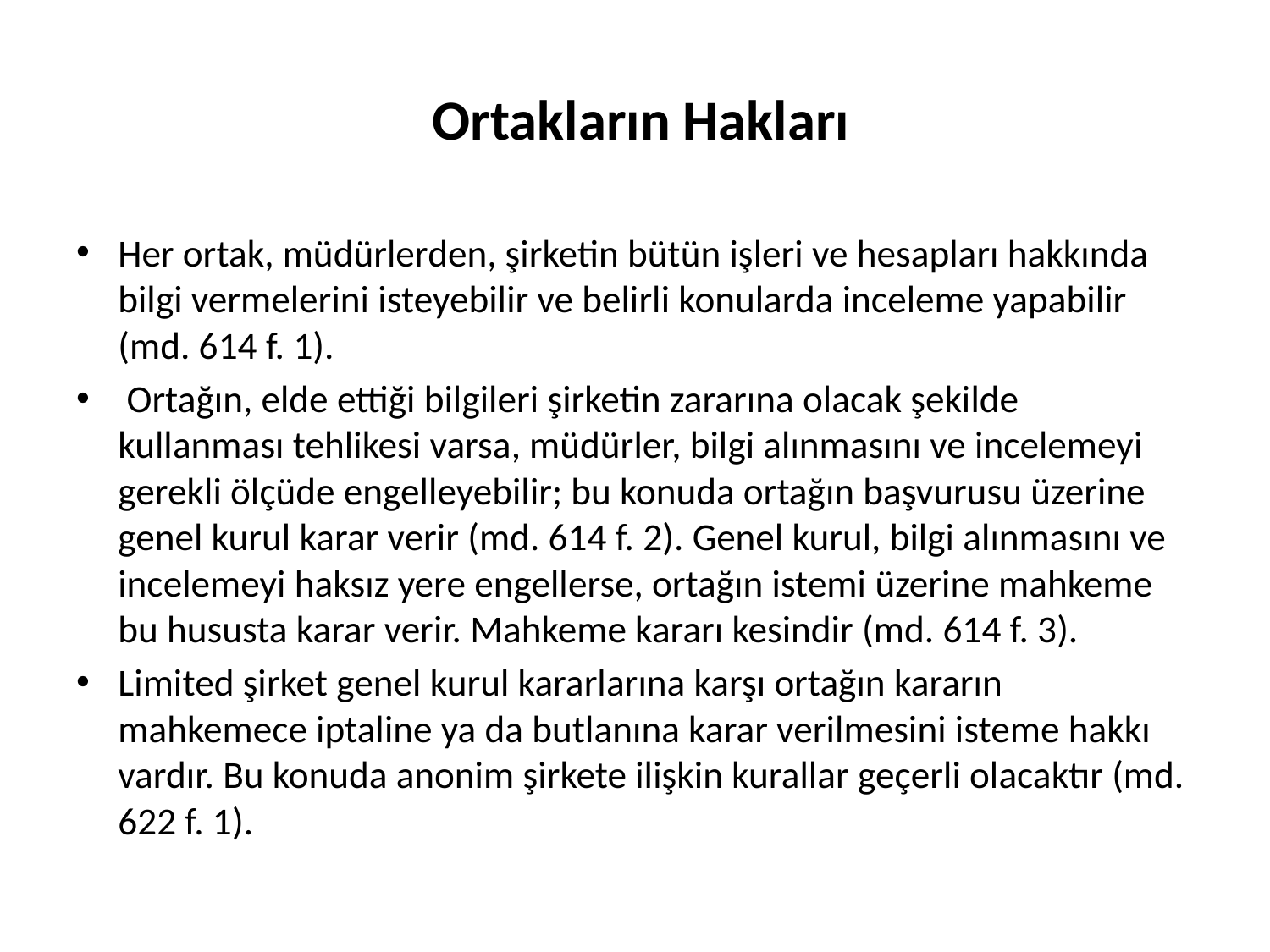

# Ortakların Hakları
Her ortak, müdürlerden, şirketin bütün işleri ve hesapları hakkında bilgi vermelerini isteyebilir ve belirli konularda inceleme yapabilir (md. 614 f. 1).
 Ortağın, elde ettiği bilgileri şirketin zararına olacak şekilde kullanması tehlikesi varsa, müdürler, bilgi alınmasını ve incelemeyi gerekli ölçüde engelleyebilir; bu konuda ortağın başvurusu üzerine genel kurul karar verir (md. 614 f. 2). Genel kurul, bilgi alınmasını ve incelemeyi haksız yere engellerse, ortağın istemi üzerine mahkeme bu hususta karar verir. Mahkeme kararı kesindir (md. 614 f. 3).
Limited şirket genel kurul kararlarına karşı ortağın kararın mahkemece iptaline ya da butlanına karar verilmesini isteme hakkı vardır. Bu konuda anonim şirkete ilişkin kurallar geçerli olacaktır (md. 622 f. 1).